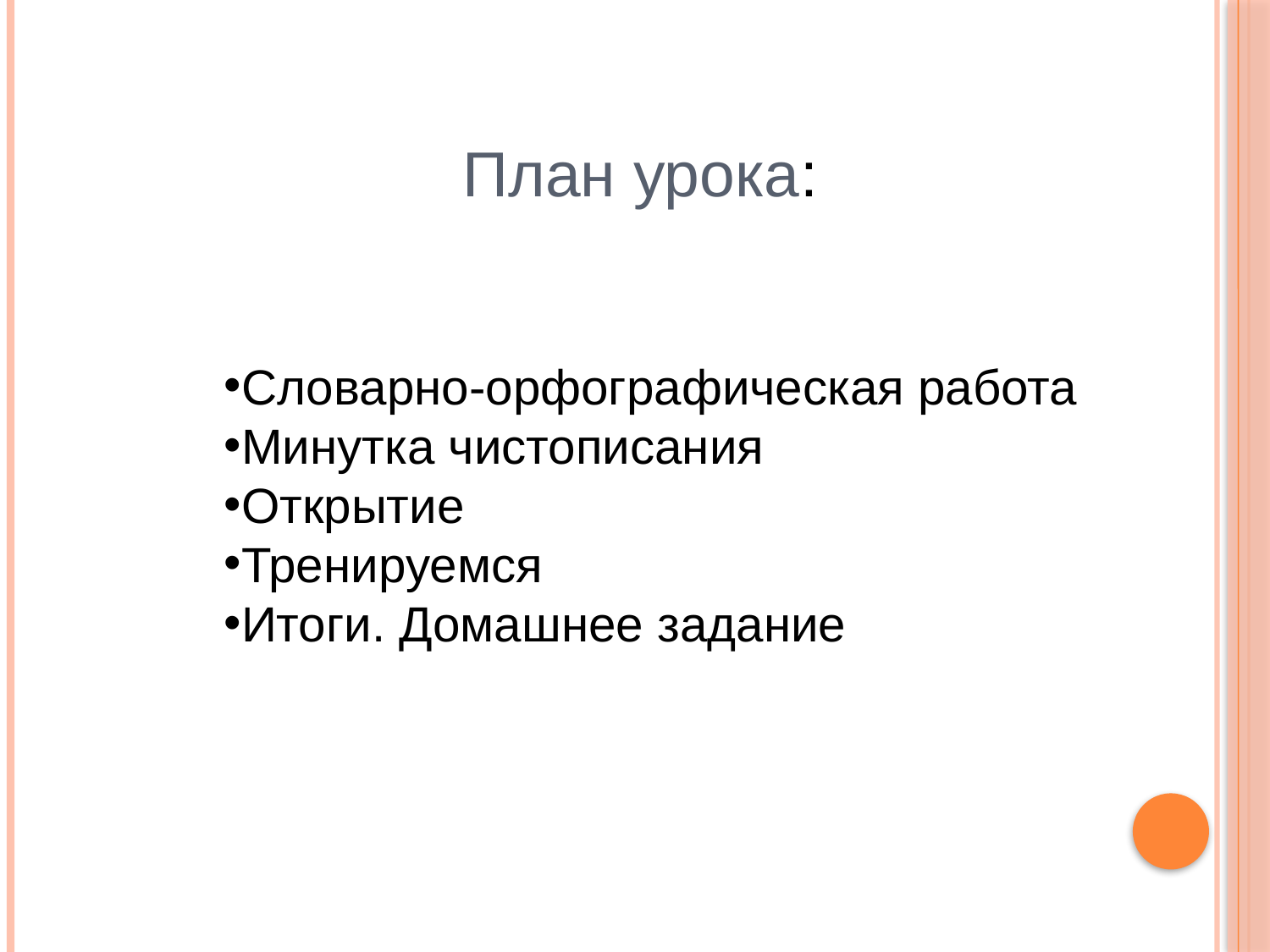

План урока:
Словарно-орфографическая работа
Минутка чистописания
Открытие
Тренируемся
Итоги. Домашнее задание